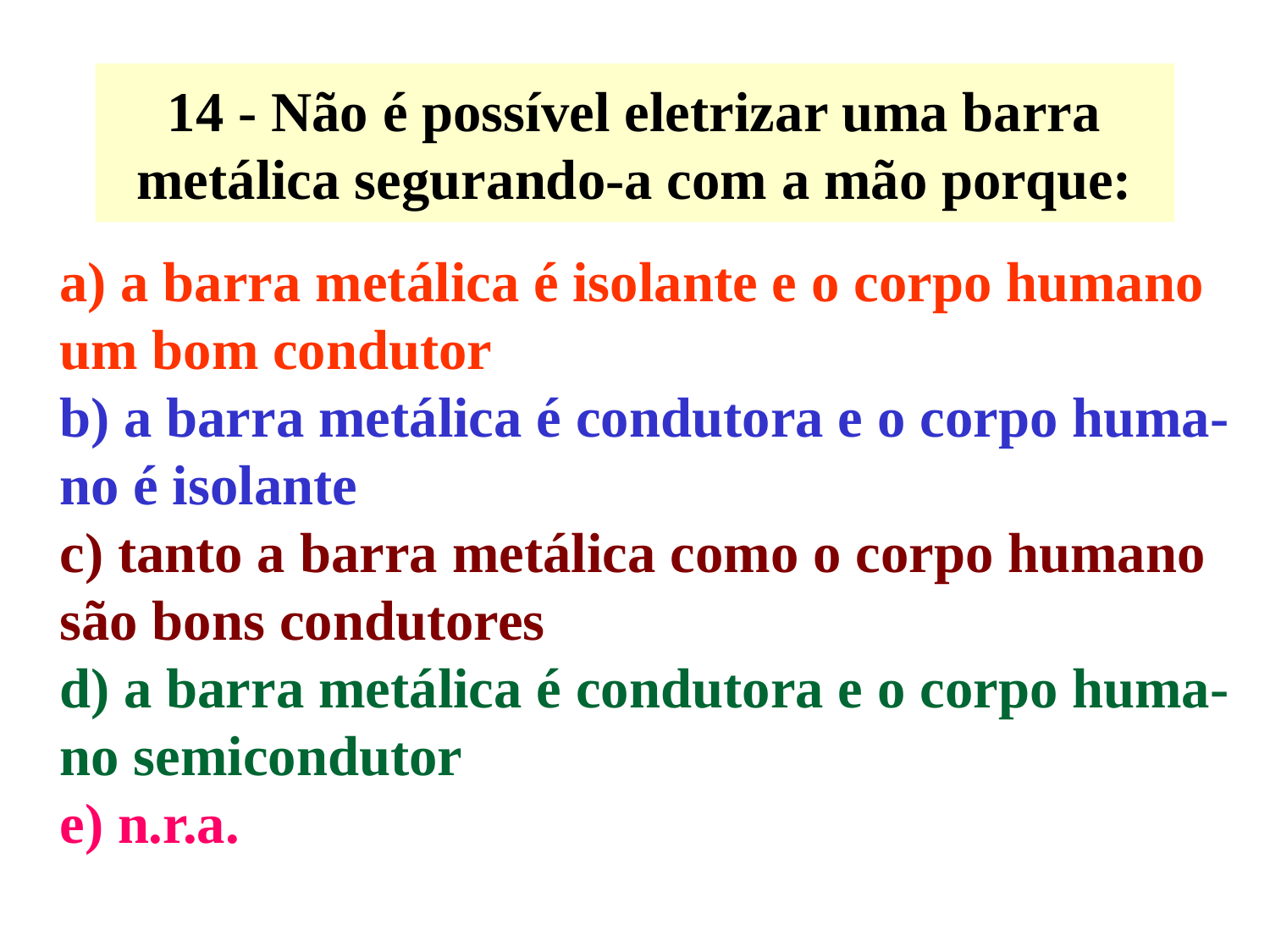

# 14 - Não é possível eletrizar uma barra metálica segurando-a com a mão porque:
a) a barra metálica é isolante e o corpo humano
um bom condutor
b) a barra metálica é condutora e o corpo huma-
no é isolante
c) tanto a barra metálica como o corpo humano
são bons condutores
d) a barra metálica é condutora e o corpo huma-
no semicondutor
e) n.r.a.